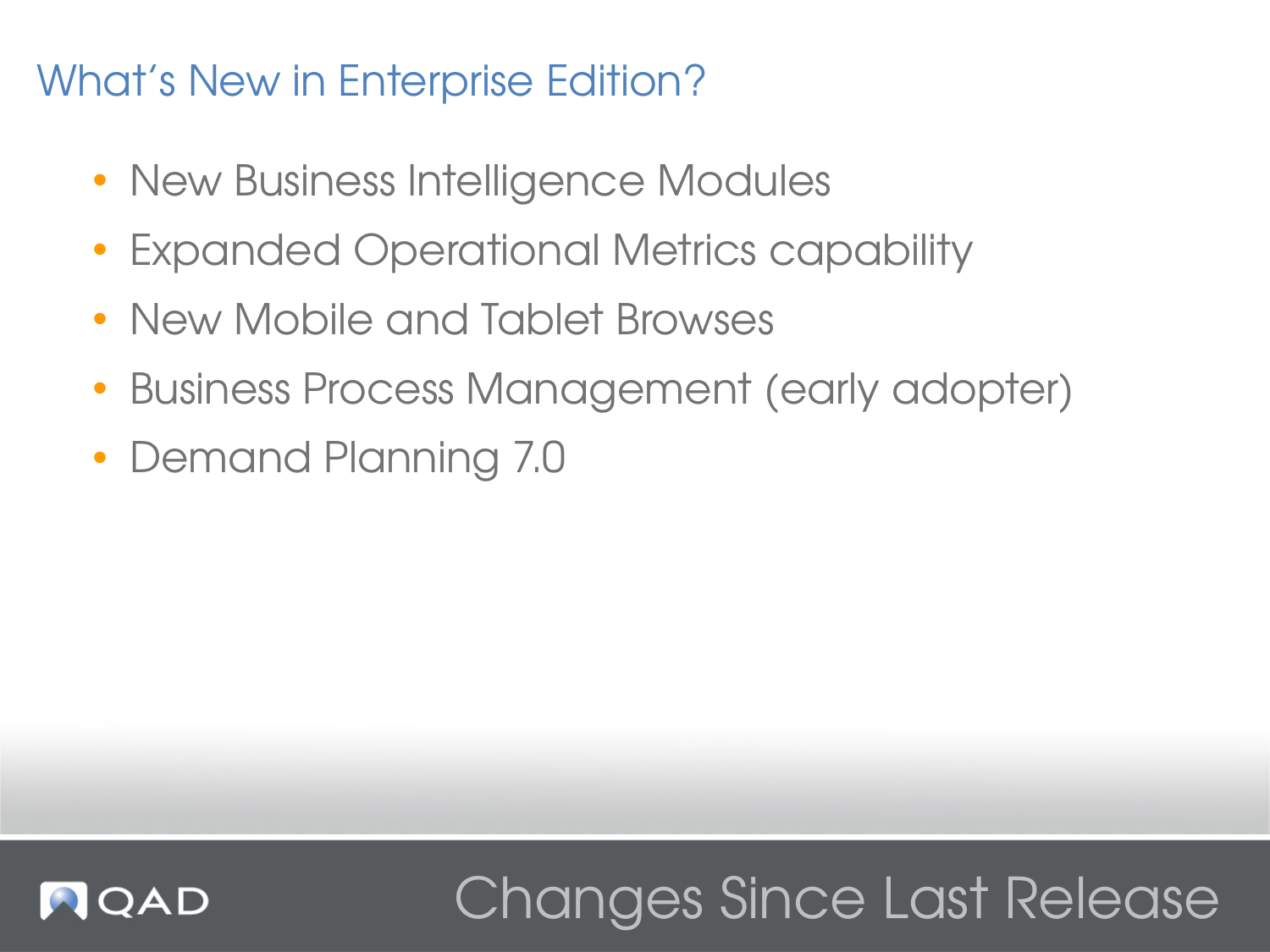

What’s New in Enterprise Edition?
New Business Intelligence Modules
Expanded Operational Metrics capability
New Mobile and Tablet Browses
Business Process Management (early adopter)
Demand Planning 7.0

# Changes Since Last Release